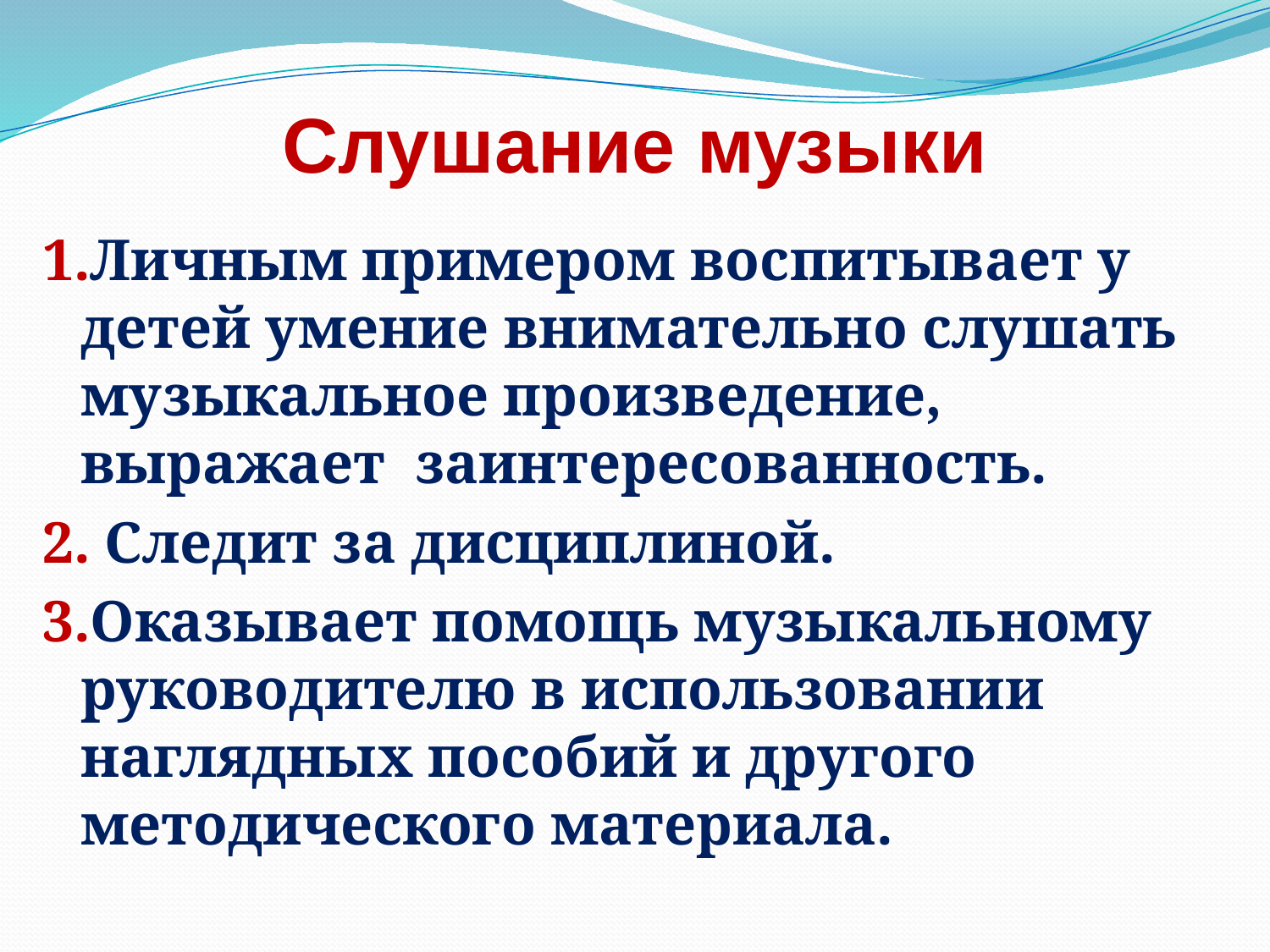

# Слушание музыки
1.Личным примером воспитывает у детей умение внимательно слушать музыкальное произведение, выражает  заинтересованность.
2. Следит за дисциплиной.
3.Оказывает помощь музыкальному руководителю в использовании наглядных пособий и другого методического материала.